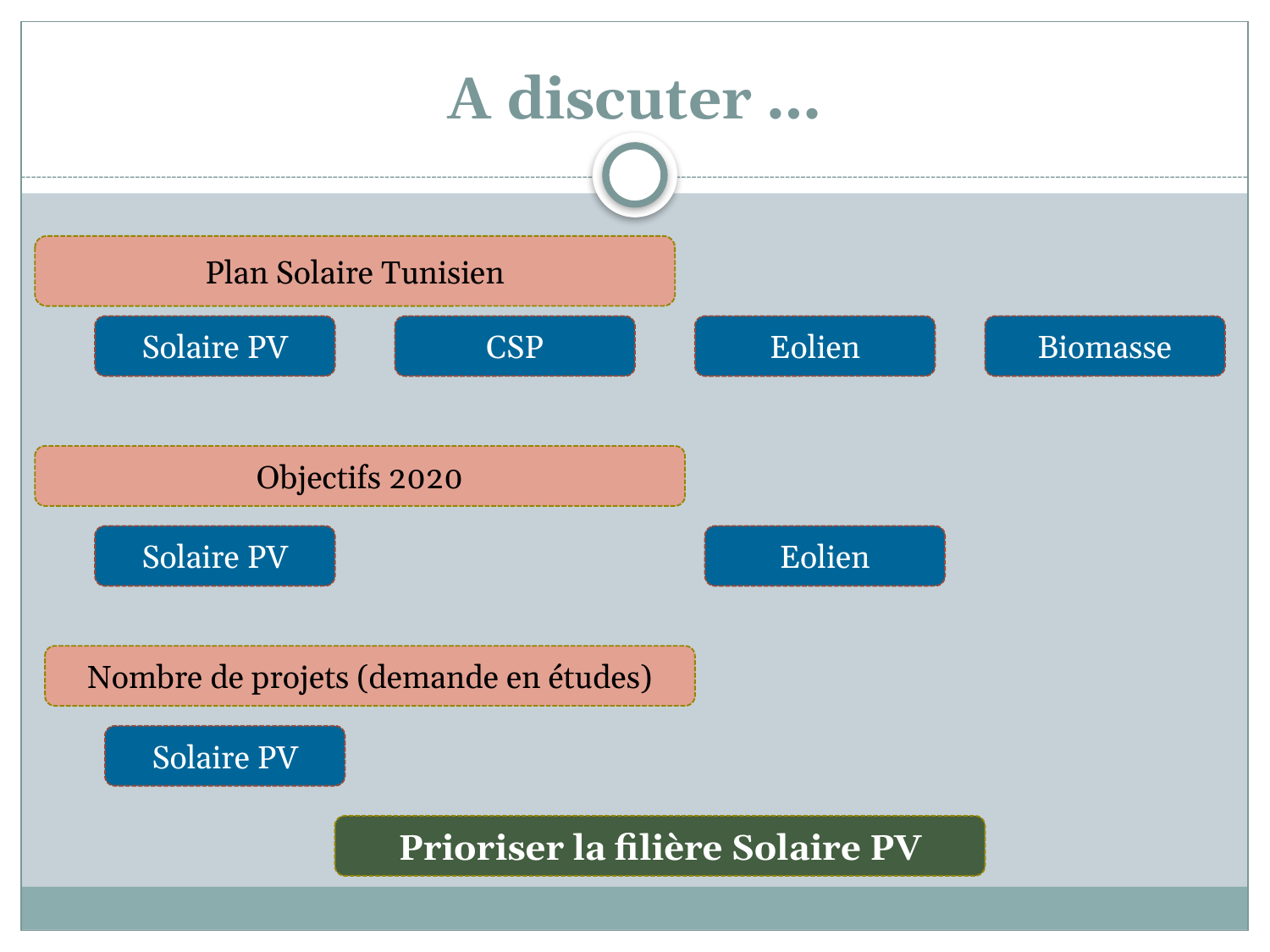

# A discuter …
Plan Solaire Tunisien
Solaire PV
CSP
Eolien
Biomasse
Objectifs 2020
Solaire PV
Eolien
Nombre de projets (demande en études)
Solaire PV
Prioriser la filière Solaire PV